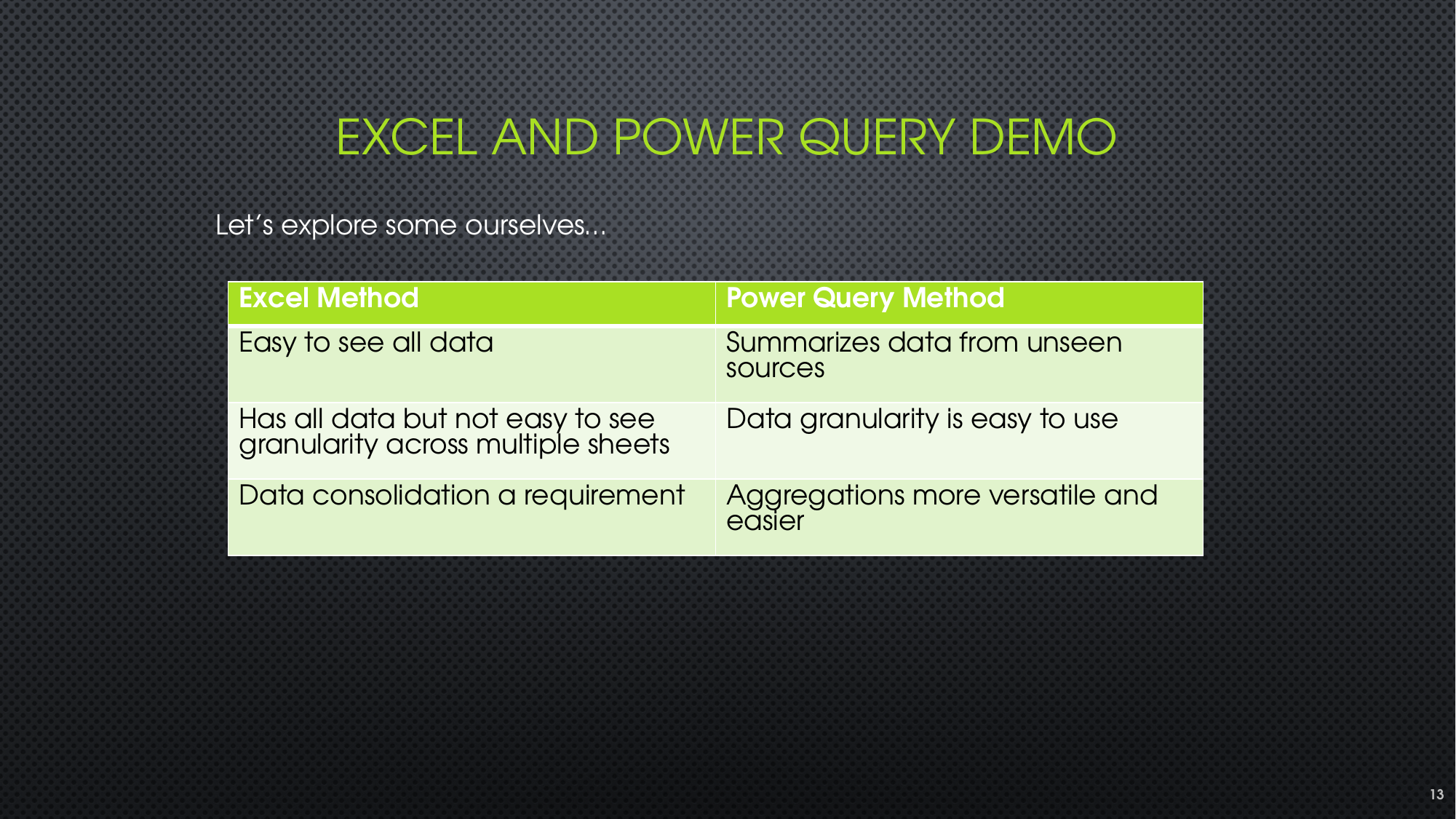

# Excel and Power Query Demo
Let’s explore some ourselves…

| Excel Method | Power Query Method |
| --- | --- |
| Easy to see all data | Summarizes data from unseen sources |
| Has all data but not easy to see granularity across multiple sheets | Data granularity is easy to use |
| Data consolidation a requirement | Aggregations more versatile and easier |
13